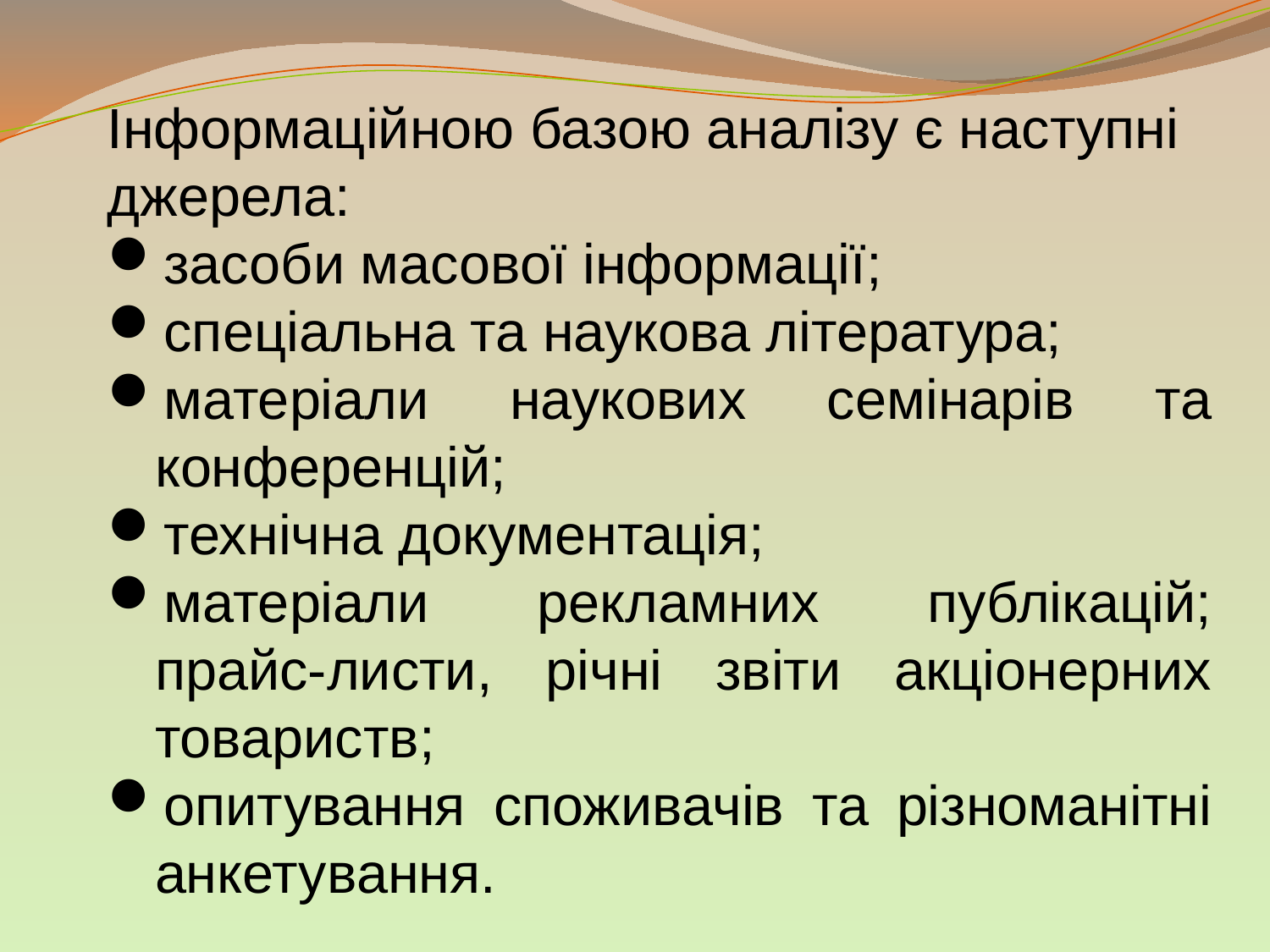

Інформаційною базою аналізу є наступні джерела:
засоби масової інформації;
спеціальна та наукова література;
матеріали наукових семінарів та конференцій;
технічна документація;
матеріали рекламних публікацій; прайс-листи, річні звіти акціонерних товариств;
опитування споживачів та різноманітні анкетування.